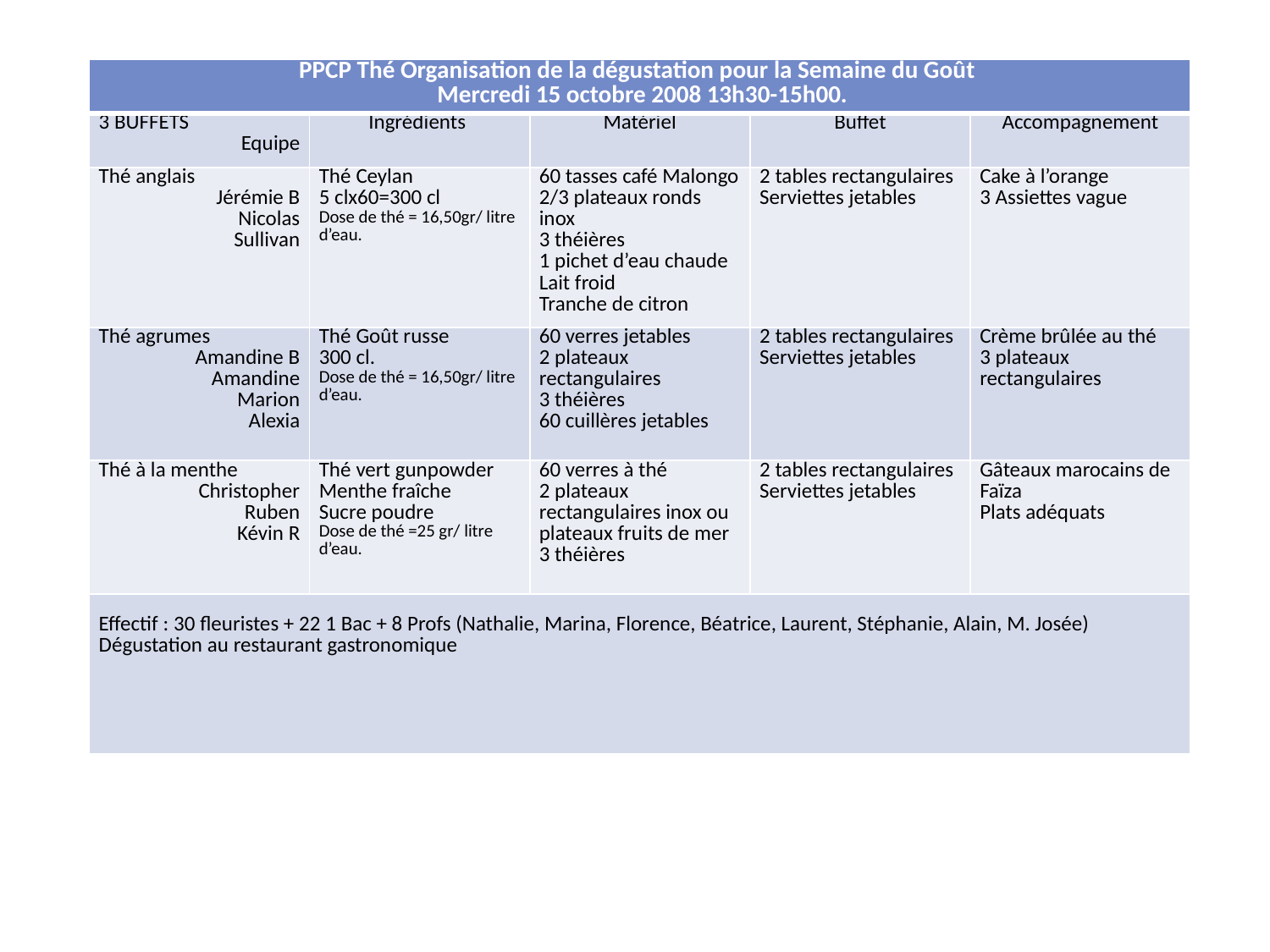

| PPCP Thé Organisation de la dégustation pour la Semaine du Goût Mercredi 15 octobre 2008 13h30-15h00. |  |  |  |  |
| --- | --- | --- | --- | --- |
| 3 BUFFETS Equipe | Ingrédients | Matériel | Buffet | Accompagnement |
| Thé anglais Jérémie B Nicolas Sullivan | Thé Ceylan 5 clx60=300 cl Dose de thé = 16,50gr/ litre d’eau. | 60 tasses café Malongo 2/3 plateaux ronds inox 3 théières 1 pichet d’eau chaude Lait froid Tranche de citron | 2 tables rectangulaires Serviettes jetables | Cake à l’orange 3 Assiettes vague |
| Thé agrumes Amandine B Amandine Marion Alexia | Thé Goût russe 300 cl. Dose de thé = 16,50gr/ litre d’eau. | 60 verres jetables 2 plateaux rectangulaires 3 théières 60 cuillères jetables | 2 tables rectangulaires Serviettes jetables | Crème brûlée au thé 3 plateaux rectangulaires |
| Thé à la menthe Christopher Ruben Kévin R | Thé vert gunpowder Menthe fraîche Sucre poudre Dose de thé =25 gr/ litre d’eau. | 60 verres à thé 2 plateaux rectangulaires inox ou plateaux fruits de mer 3 théières | 2 tables rectangulaires Serviettes jetables | Gâteaux marocains de Faïza Plats adéquats |
| Effectif : 30 fleuristes + 22 1 Bac + 8 Profs (Nathalie, Marina, Florence, Béatrice, Laurent, Stéphanie, Alain, M. Josée) Dégustation au restaurant gastronomique |  |  |  |  |